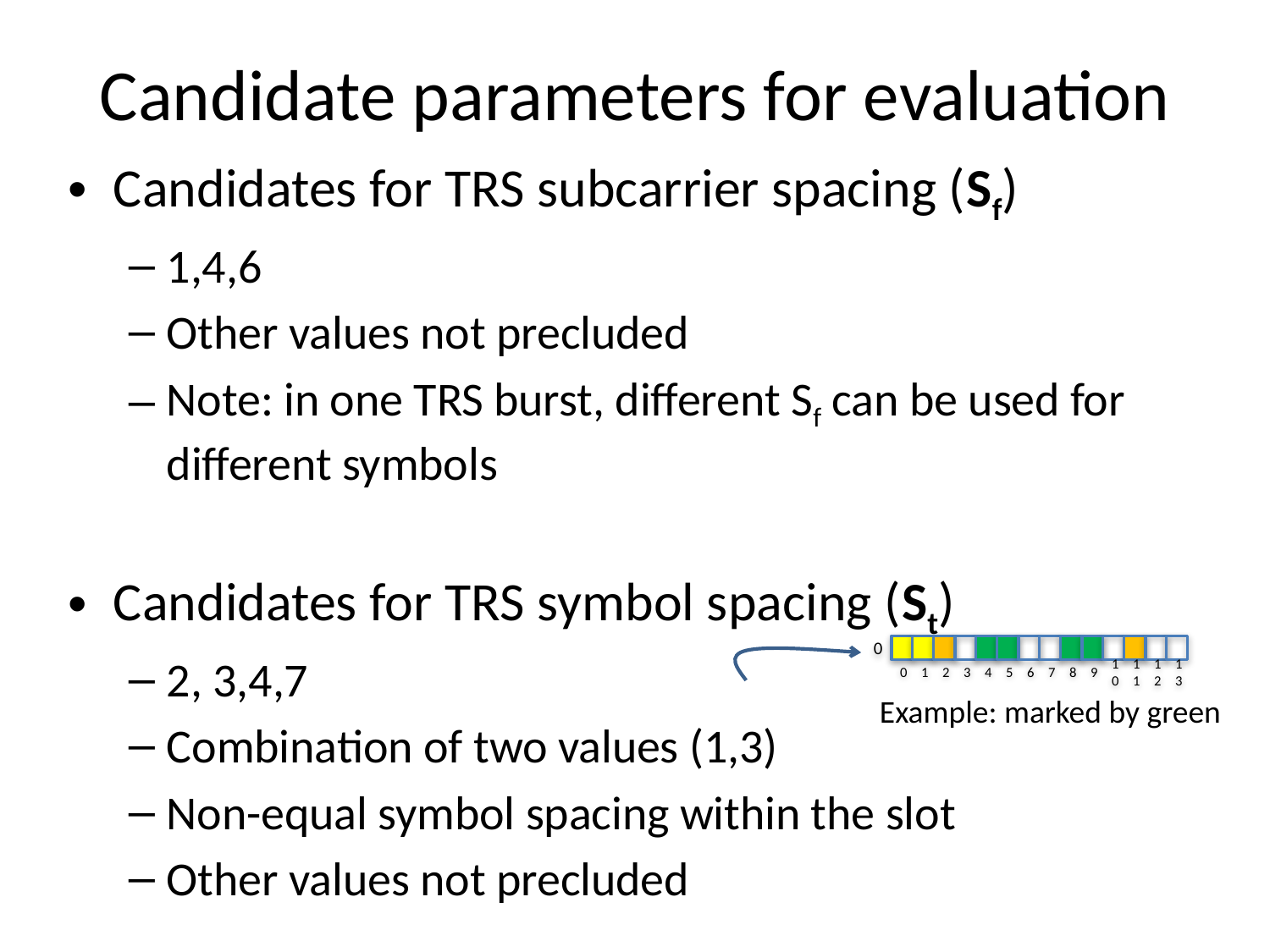

# Candidate parameters for evaluation
Candidates for TRS subcarrier spacing (Sf)
1,4,6
Other values not precluded
Note: in one TRS burst, different Sf can be used for different symbols

Candidates for TRS symbol spacing (St)
2, 3,4,7
Combination of two values (1,3)
Non-equal symbol spacing within the slot
Other values not precluded

0

0
1
2
3
4
5
6
7
8
9
10
11
12
13
Example: marked by green